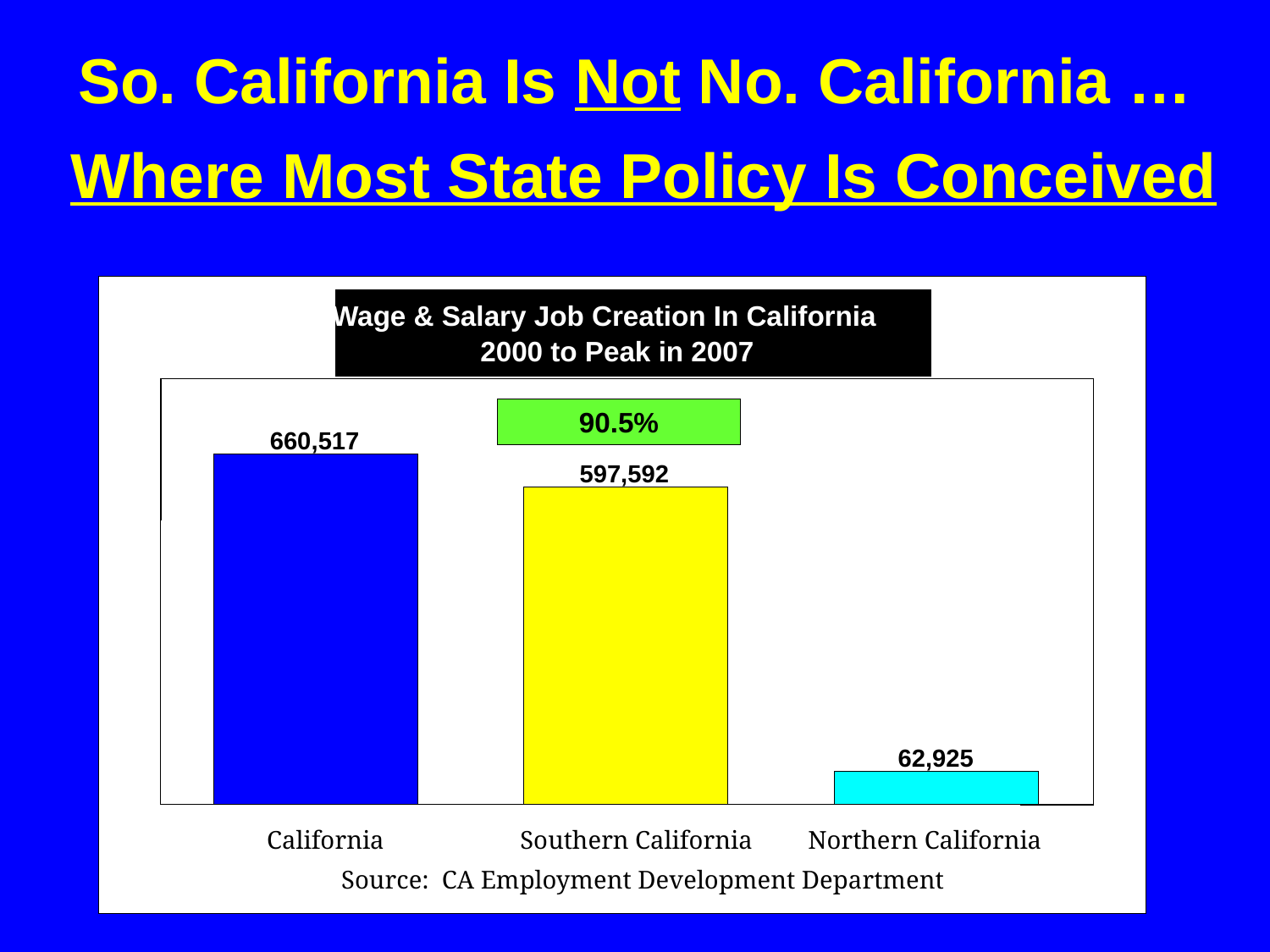

# So. California Is Not No. California … Where Most State Policy Is Conceived

Wage & Salary Job Creation In California
2000 to Peak in 2007

90.5%
660,517

597,592

62,925

California
Southern California
Northern California

Source:  CA Employment Development Department